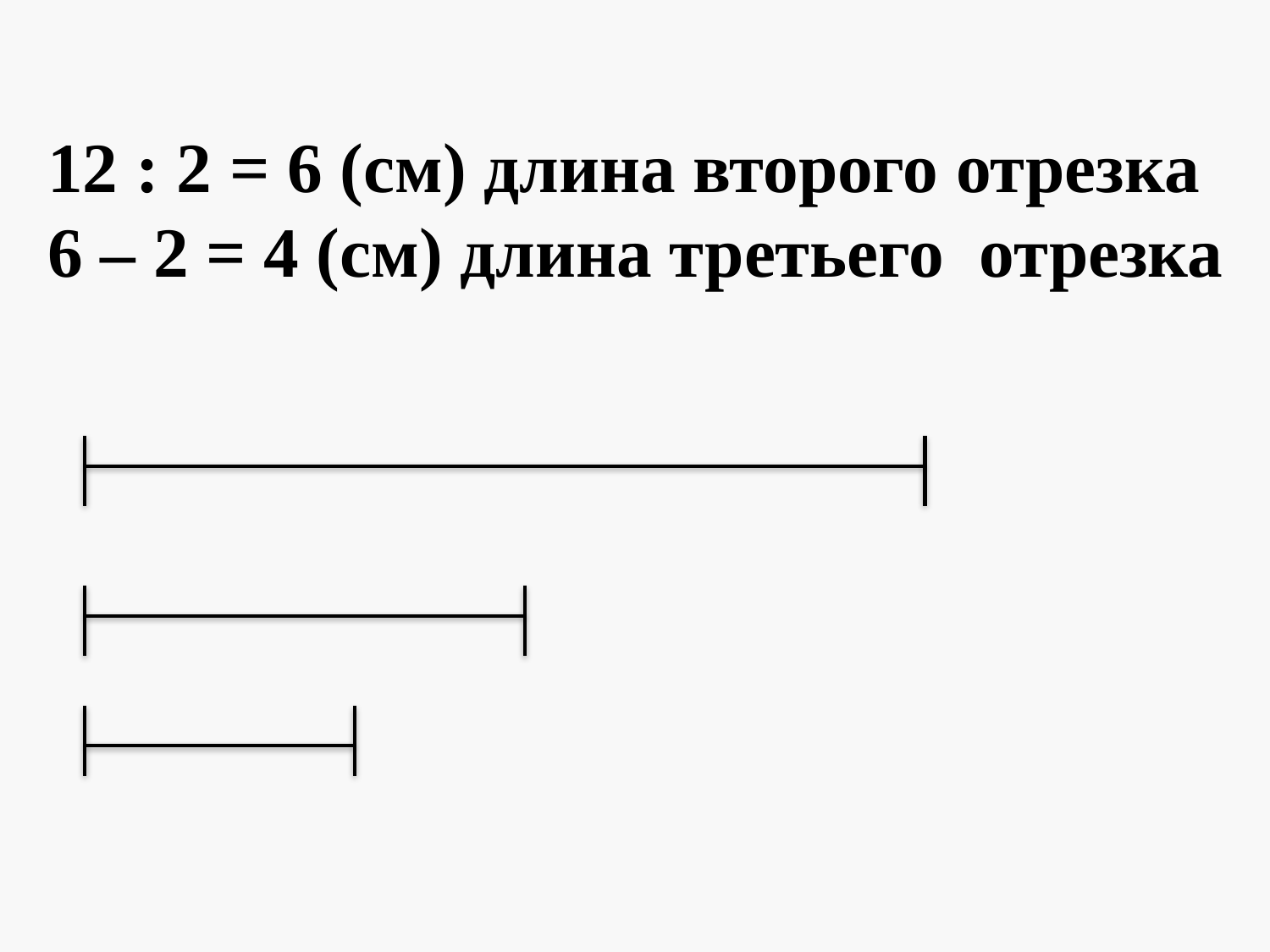

12 : 2 = 6 (см) длина второго отрезка
6 – 2 = 4 (см) длина третьего  отрезка